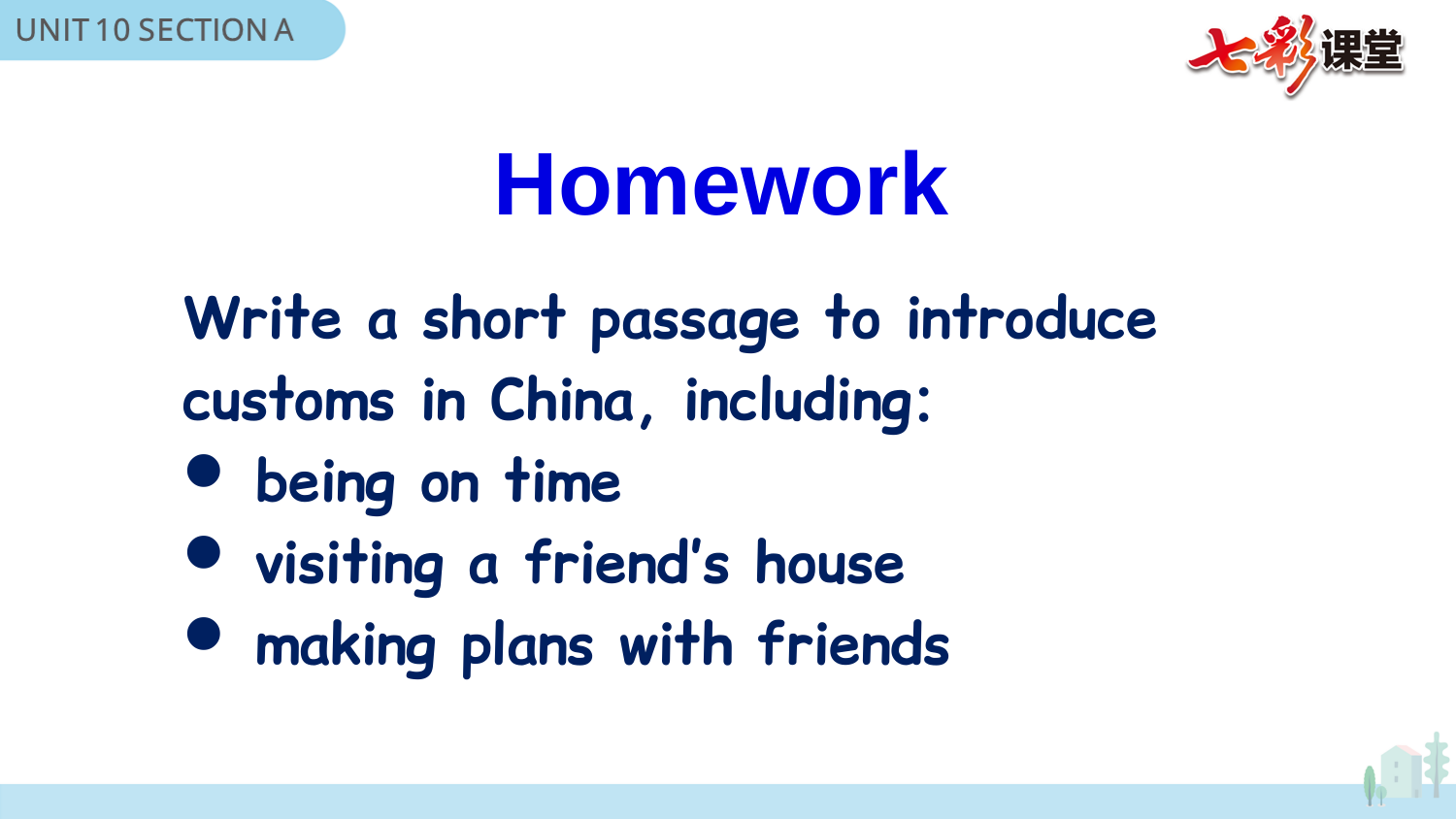

Homework
Write a short passage to introduce customs in China, including:
being on time
visiting a friend’s house
making plans with friends